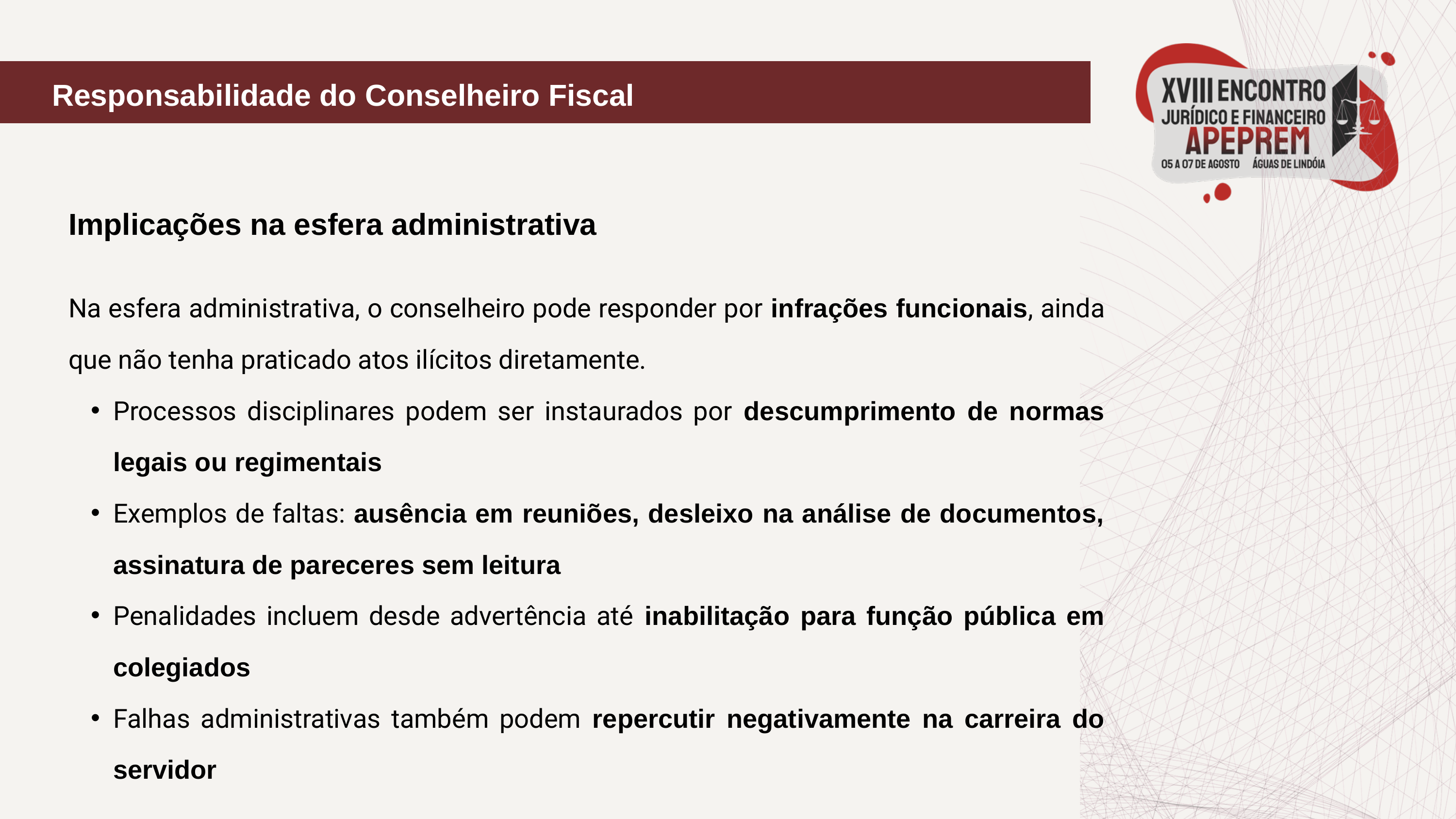

Responsabilidade do Conselheiro Fiscal
Implicações na esfera administrativa
Na esfera administrativa, o conselheiro pode responder por infrações funcionais, ainda que não tenha praticado atos ilícitos diretamente.
Processos disciplinares podem ser instaurados por descumprimento de normas legais ou regimentais
Exemplos de faltas: ausência em reuniões, desleixo na análise de documentos, assinatura de pareceres sem leitura
Penalidades incluem desde advertência até inabilitação para função pública em colegiados
Falhas administrativas também podem repercutir negativamente na carreira do servidor